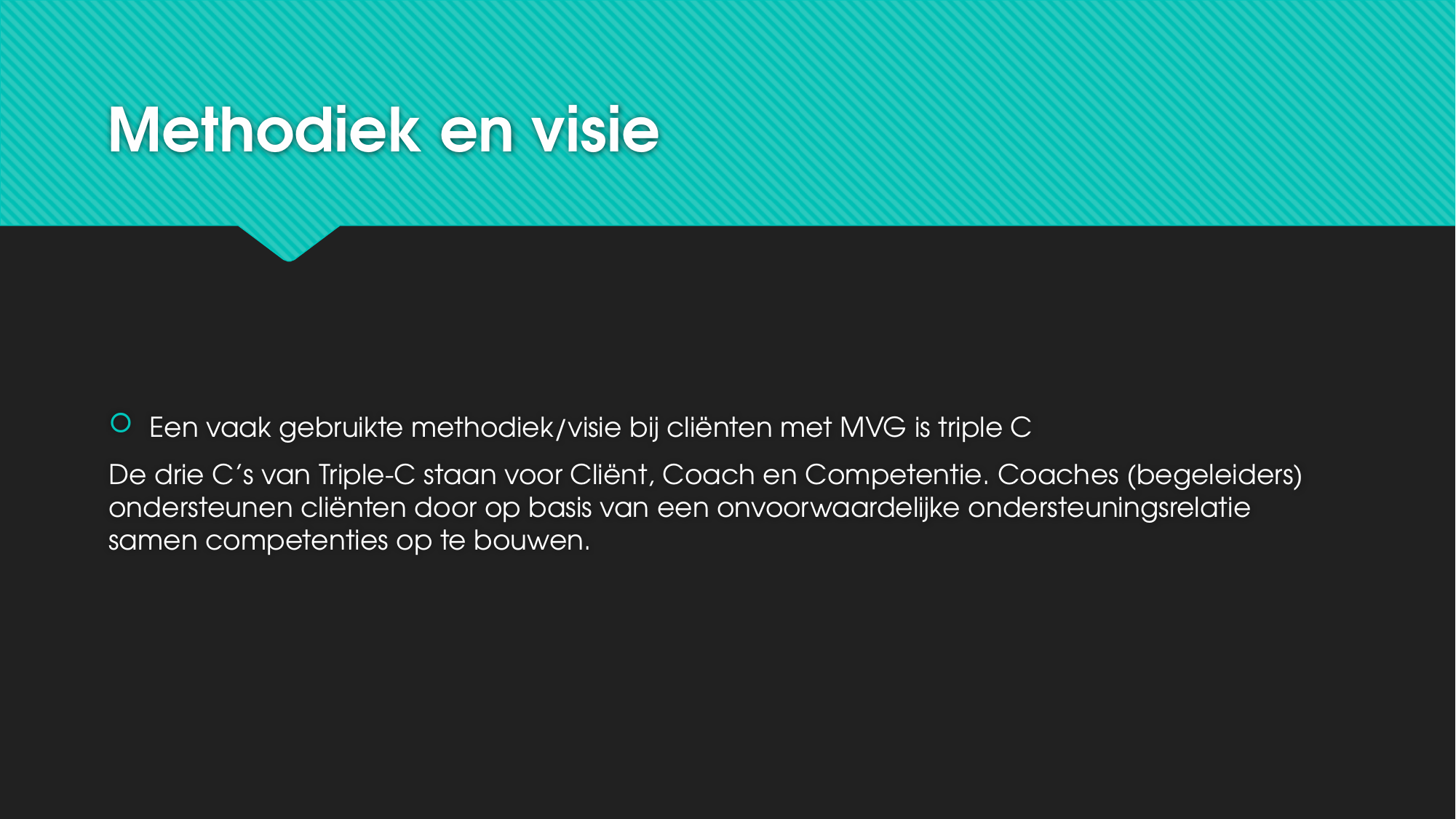

# Methodiek en visie
Een vaak gebruikte methodiek/visie bij cliënten met MVG is triple C
De drie C’s van Triple-C staan voor Cliënt, Coach en Competentie. Coaches (begeleiders) ondersteunen cliënten door op basis van een onvoorwaardelijke ondersteuningsrelatie samen competenties op te bouwen.